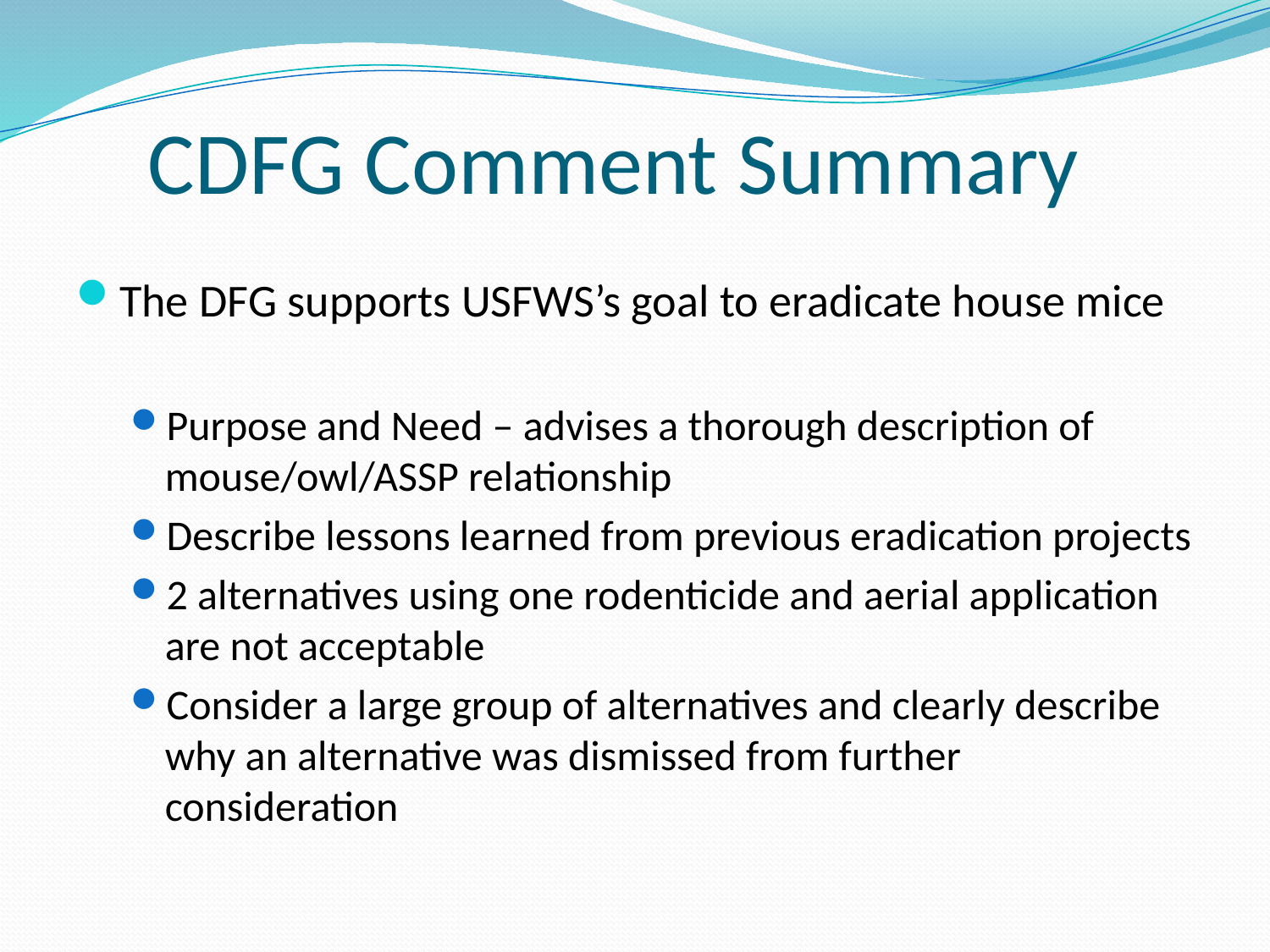

# CDFG Comment Summary
The DFG supports USFWS’s goal to eradicate house mice

Purpose and Need – advises a thorough description of mouse/owl/ASSP relationship
Describe lessons learned from previous eradication projects
2 alternatives using one rodenticide and aerial application are not acceptable
Consider a large group of alternatives and clearly describe why an alternative was dismissed from further consideration